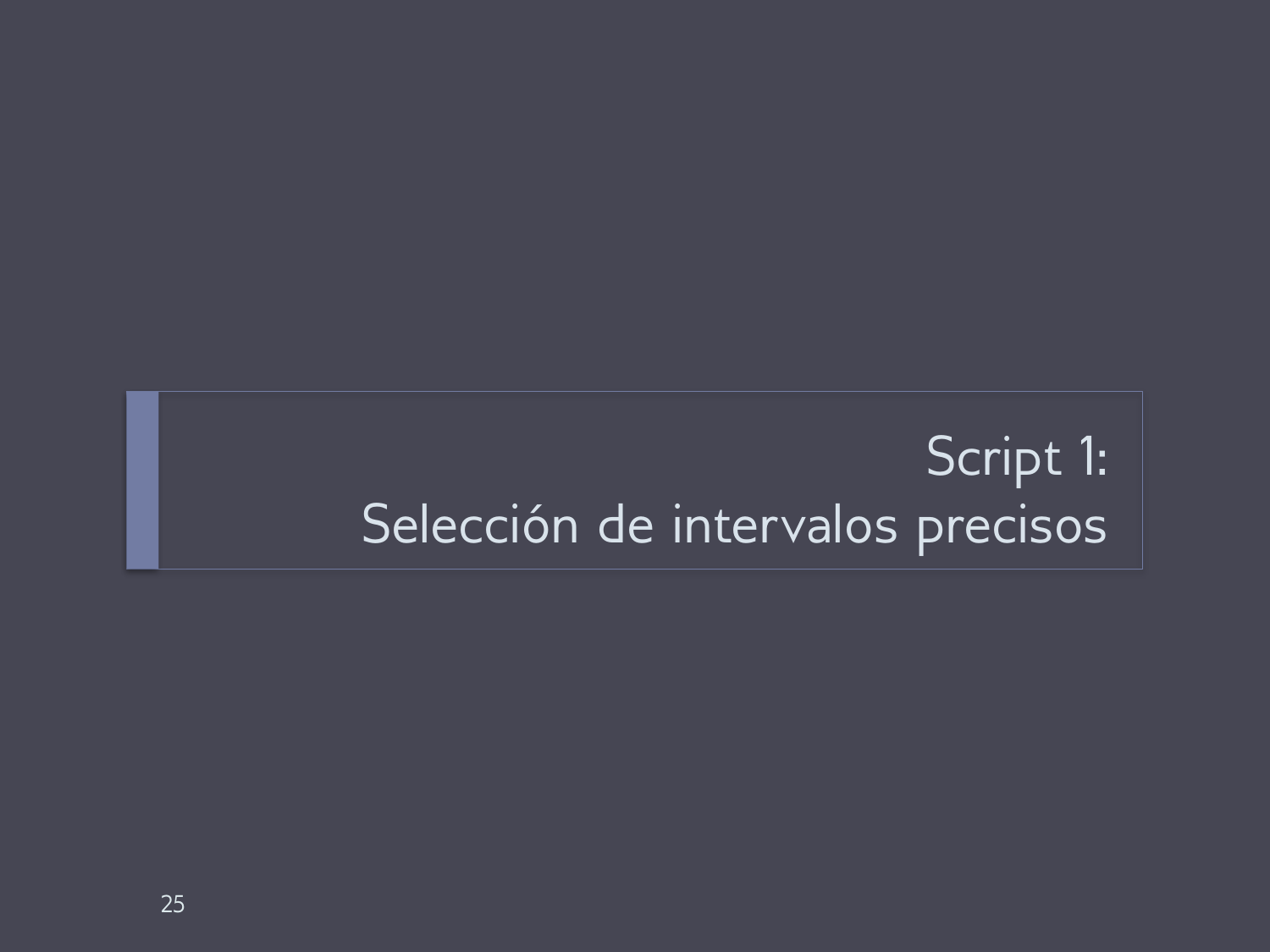

# Script 1: Selección de intervalos precisos
25